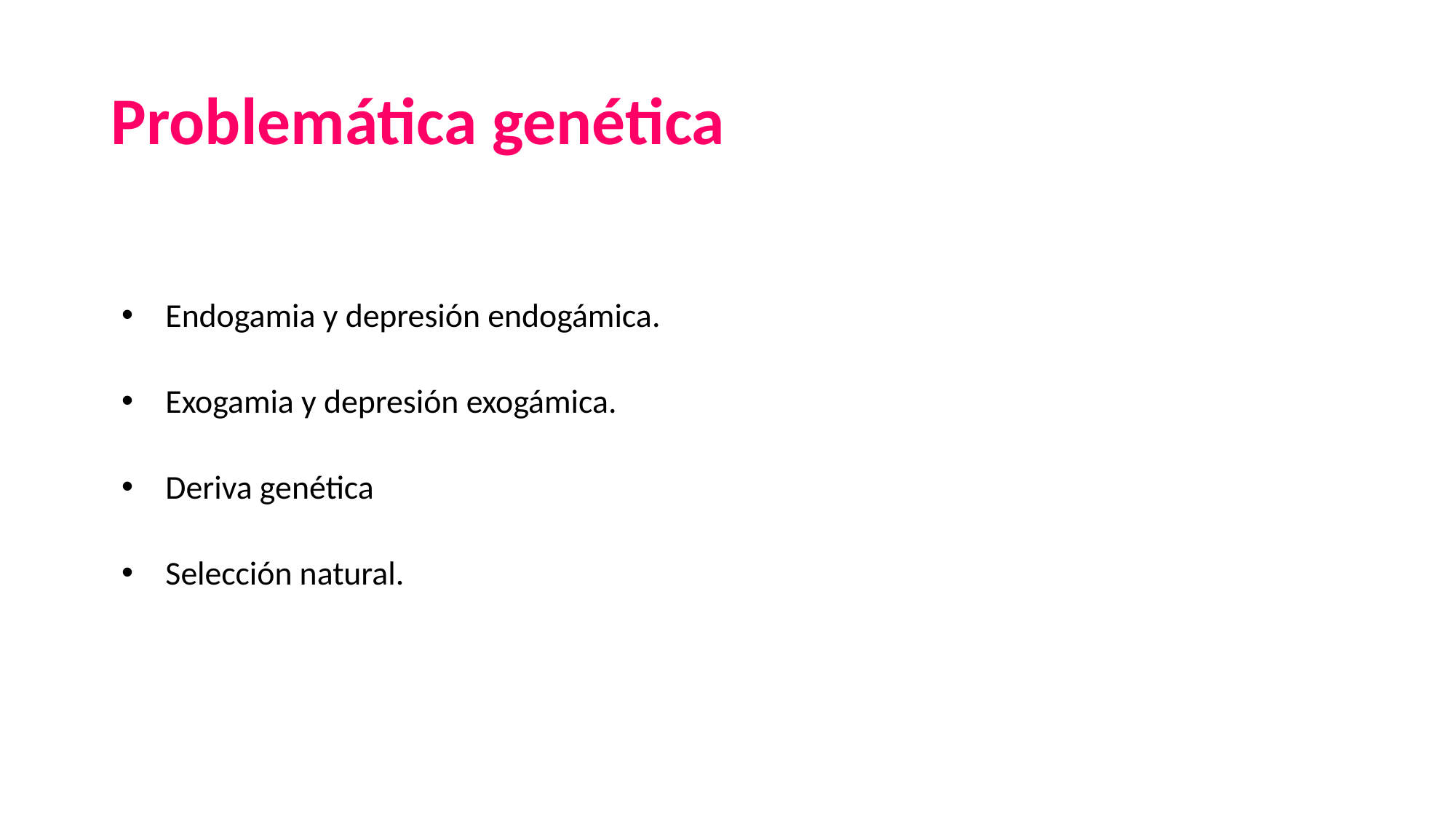

# Problemática genética

Endogamia y depresión endogámica.

Exogamia y depresión exogámica.

Deriva genética

Selección natural.